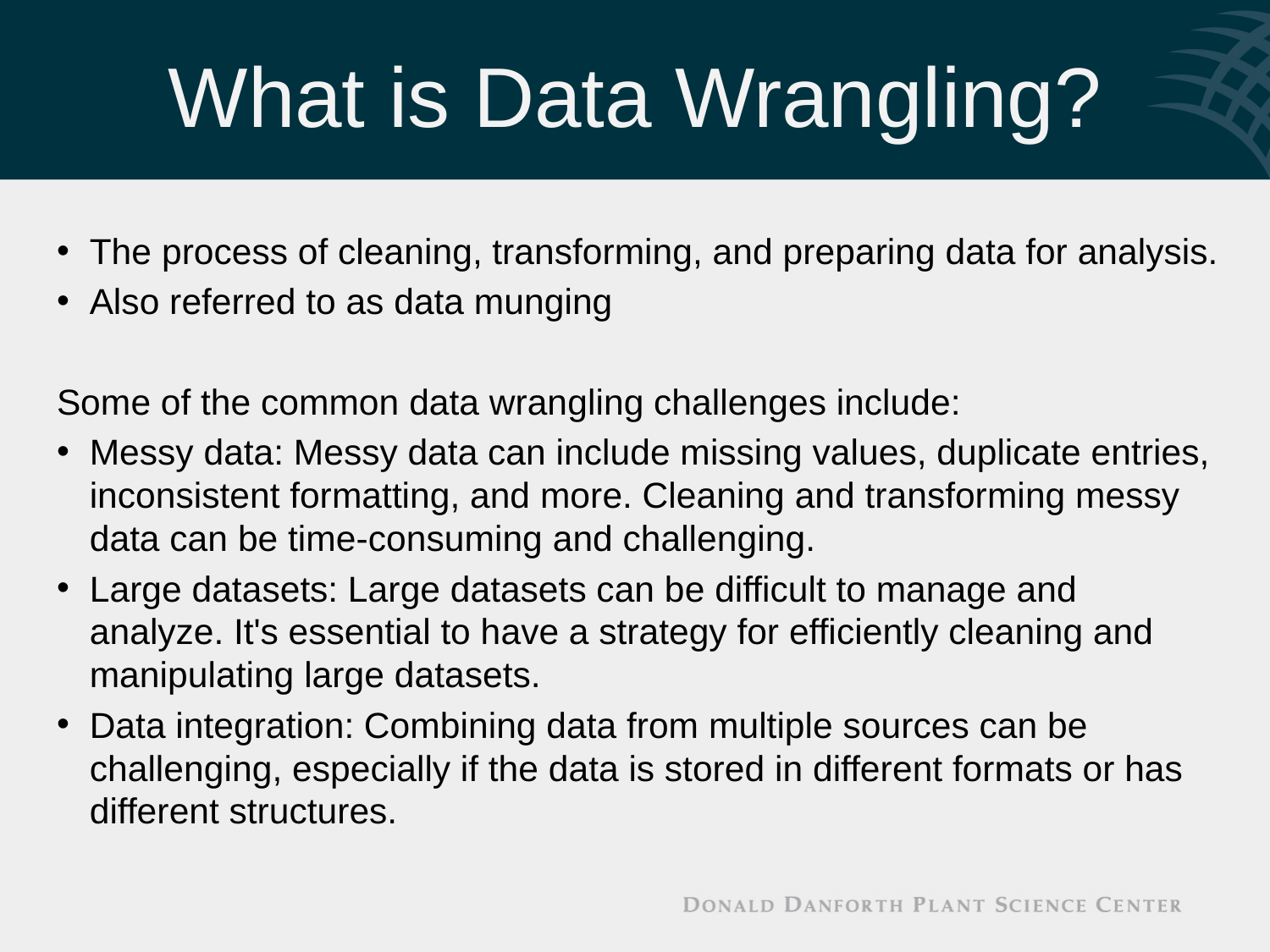

# What is Data Wrangling?
The process of cleaning, transforming, and preparing data for analysis.
Also referred to as data munging

Some of the common data wrangling challenges include:
Messy data: Messy data can include missing values, duplicate entries, inconsistent formatting, and more. Cleaning and transforming messy data can be time-consuming and challenging.
Large datasets: Large datasets can be difficult to manage and analyze. It's essential to have a strategy for efficiently cleaning and manipulating large datasets.
Data integration: Combining data from multiple sources can be challenging, especially if the data is stored in different formats or has different structures.